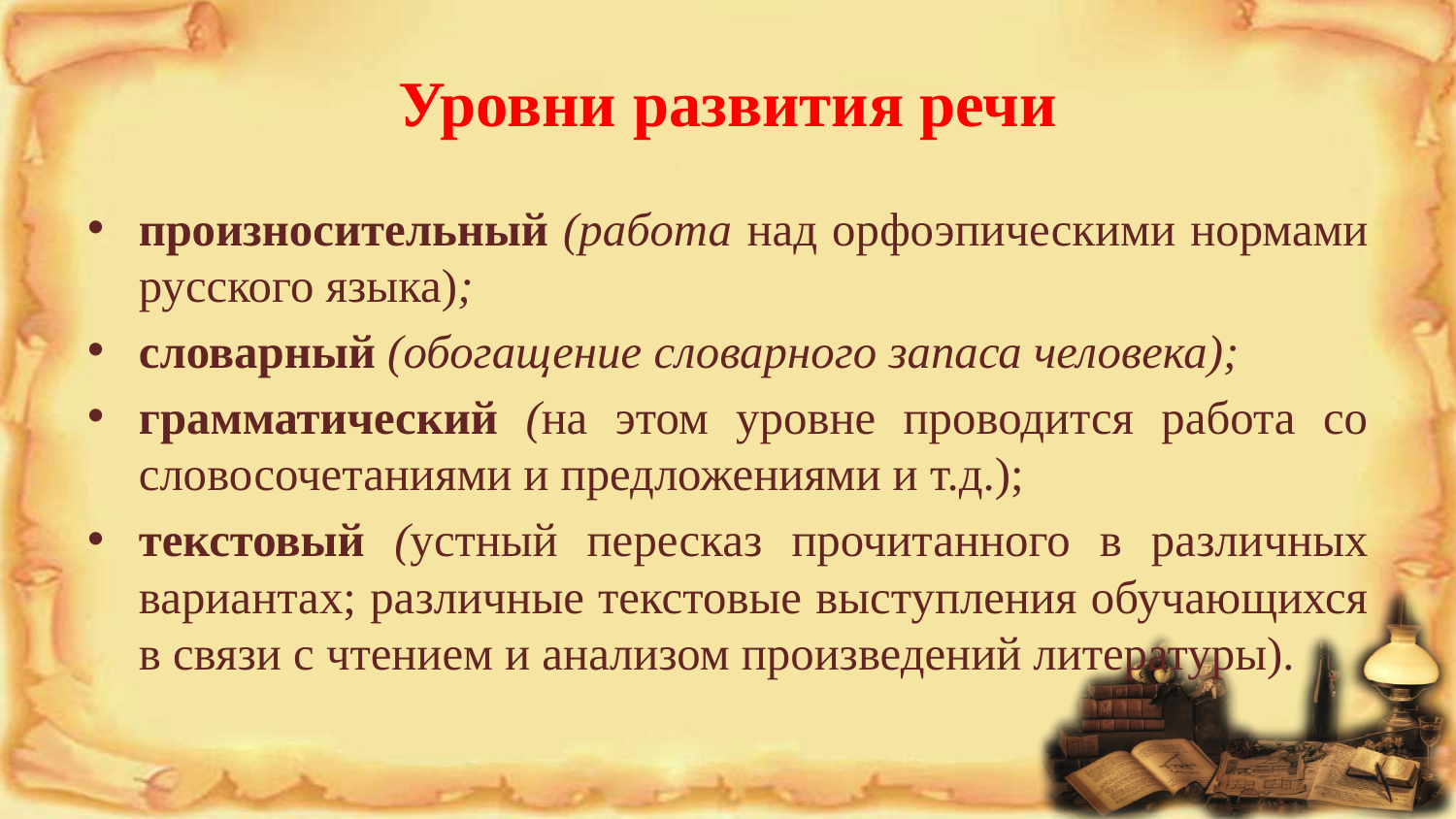

# Уровни развития речи
произносительный (работа над орфоэпическими нормами русского языка);
словарный (обогащение словарного запаса человека);
грамматический (на этом уровне проводится работа со словосочетаниями и предложениями и т.д.);
текстовый (устный пересказ прочитанного в различных вариантах; различные текстовые выступления обучающихся в связи с чтением и анализом произведений литературы).